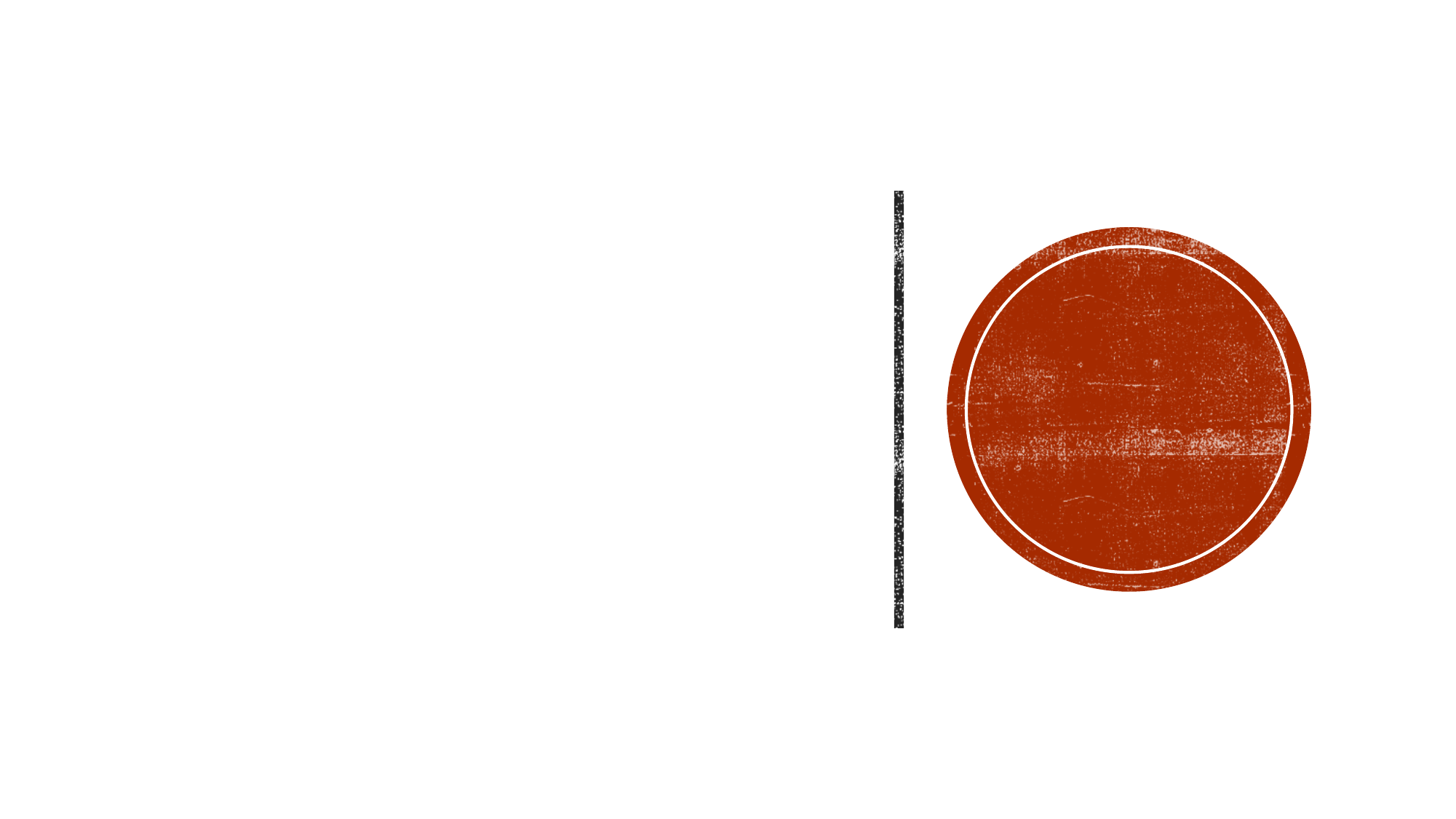

# The player in Green has released the puck and continues skating, unsuspecting and unaware of any impending contact. The player in White delivers a late avoidable body check with no possibility of gaining control of the puck and is done solely for the purpose of punishing or intimidating the opponent. Since the camera angle does not provide a good view of the impact with the boards, a minor penalty for Roughing would be the correct call. However, if the Referee on the ice determines the check caused the player in Green to go dangerously into the boards, the minor plus misconduct penalty for Boarding would be more appropriate.